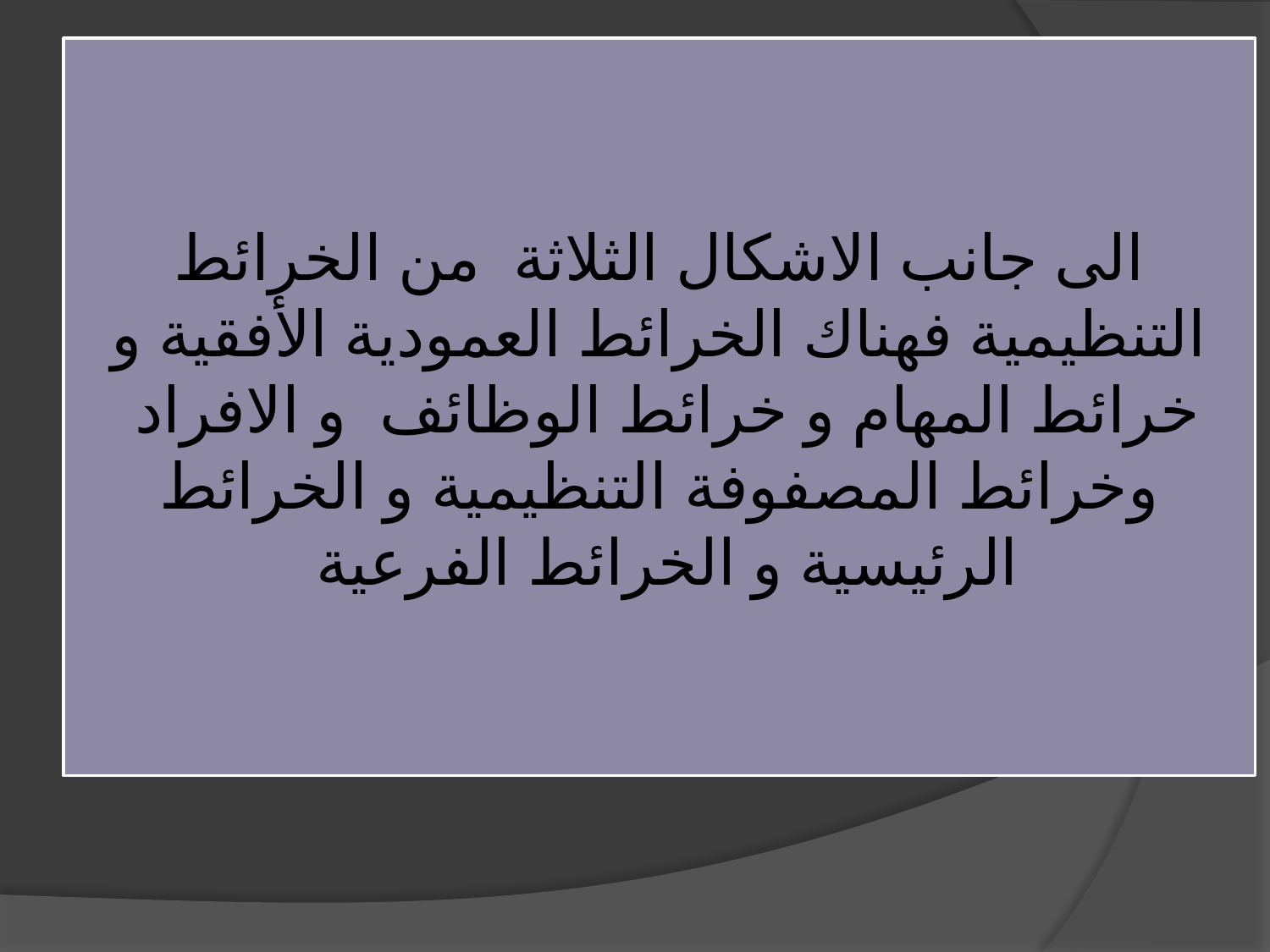

# الى جانب الاشكال الثلاثة  من الخرائط التنظيمية فهناك الخرائط العمودية الأفقية و خرائط المهام و خرائط الوظائف  و الافراد  وخرائط المصفوفة التنظيمية و الخرائط الرئيسية و الخرائط الفرعية